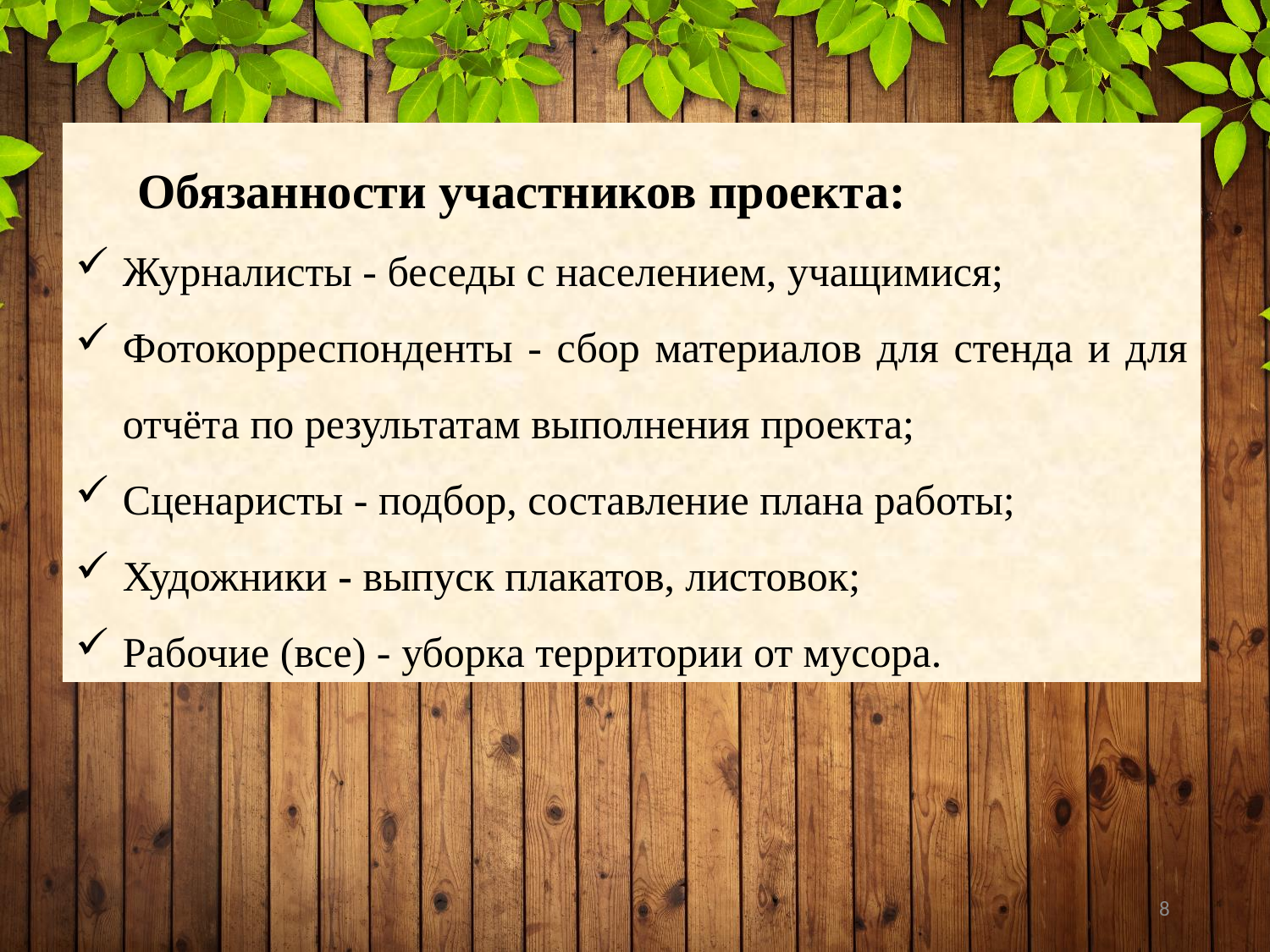

Обязанности участников проекта:
Журналисты - беседы с населением, учащимися;
Фотокорреспонденты - сбор материалов для стенда и для отчёта по результатам выполнения проекта;
Сценаристы - подбор, составление плана работы;
Художники - выпуск плакатов, листовок;
Рабочие (все) - уборка территории от мусора.
8